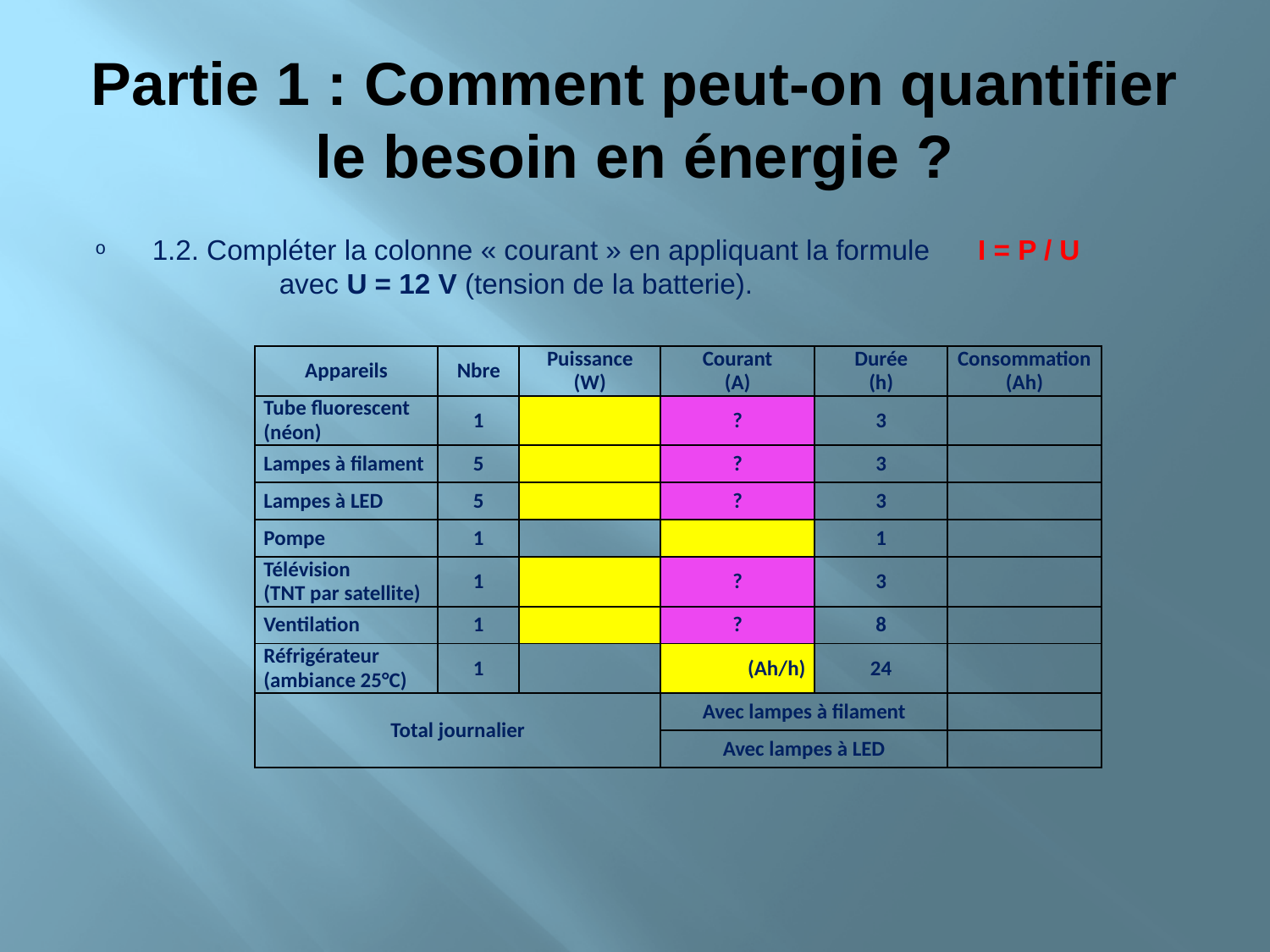

# Partie 1 : Comment peut-on quantifier le besoin en énergie ?
1.2. Compléter la colonne « courant » en appliquant la formule      I = P / U 		avec U = 12 V (tension de la batterie).
| Appareils | Nbre | Puissance (W) | Courant (A) | Durée (h) | Consommation (Ah) |
| --- | --- | --- | --- | --- | --- |
| Tube fluorescent (néon) | 1 |  | ? | 3 |  |
| Lampes à filament | 5 |  | ? | 3 |  |
| Lampes à LED | 5 |  | ? | 3 |  |
| Pompe | 1 |  |  | 1 |  |
| Télévision (TNT par satellite) | 1 |  | ? | 3 |  |
| Ventilation | 1 |  | ? | 8 |  |
| Réfrigérateur (ambiance 25°C) | 1 |  | (Ah/h) | 24 |  |
| Total journalier |  |  | Avec lampes à filament |  |  |
|  |  |  | Avec lampes à LED |  |  |